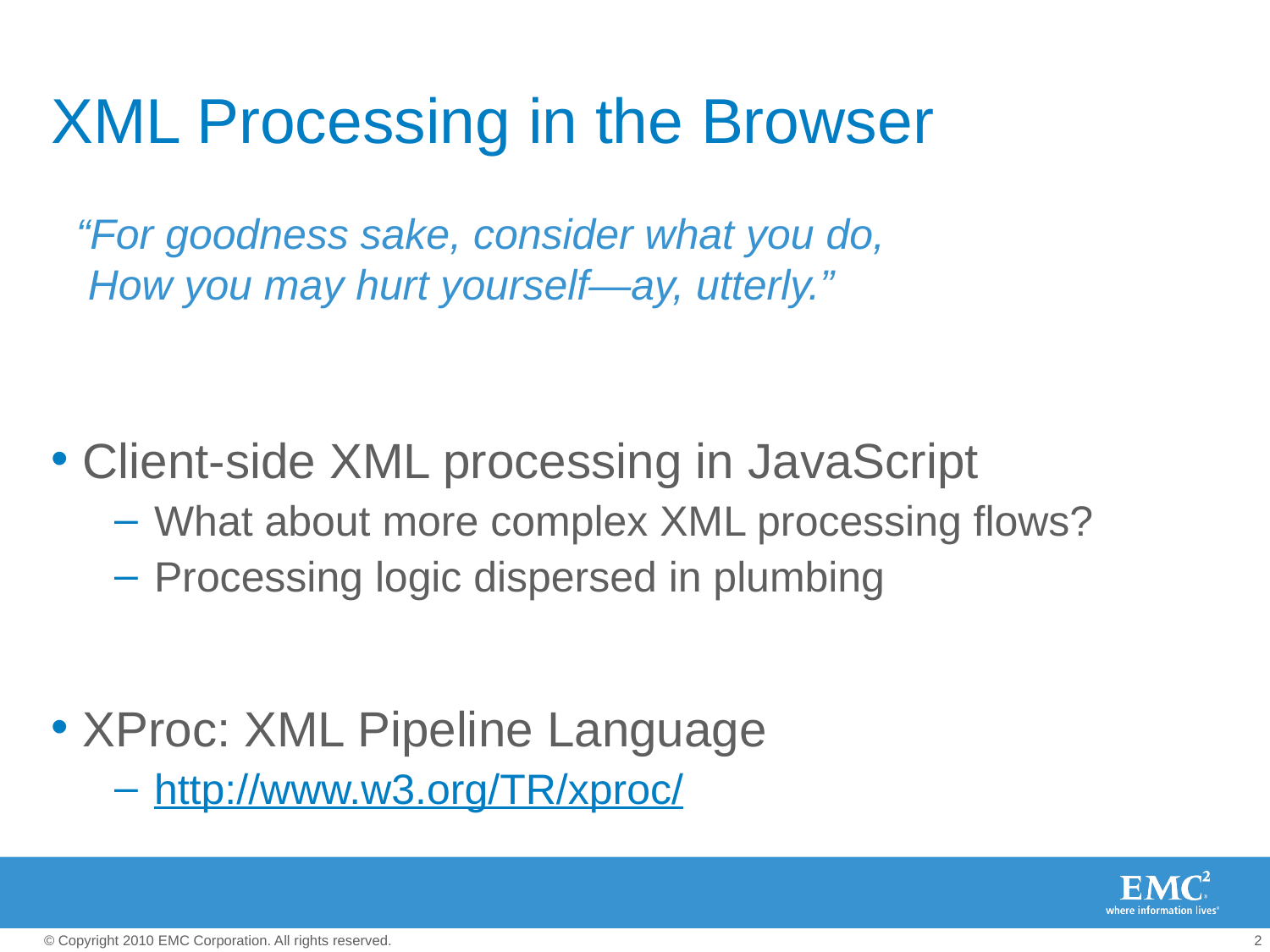

# XML Processing in the Browser

Client-side XML processing in JavaScript
What about more complex XML processing flows?
Processing logic dispersed in plumbing

XProc: XML Pipeline Language
http://www.w3.org/TR/xproc/
“For goodness sake, consider what you do,
 How you may hurt yourself—ay, utterly.”